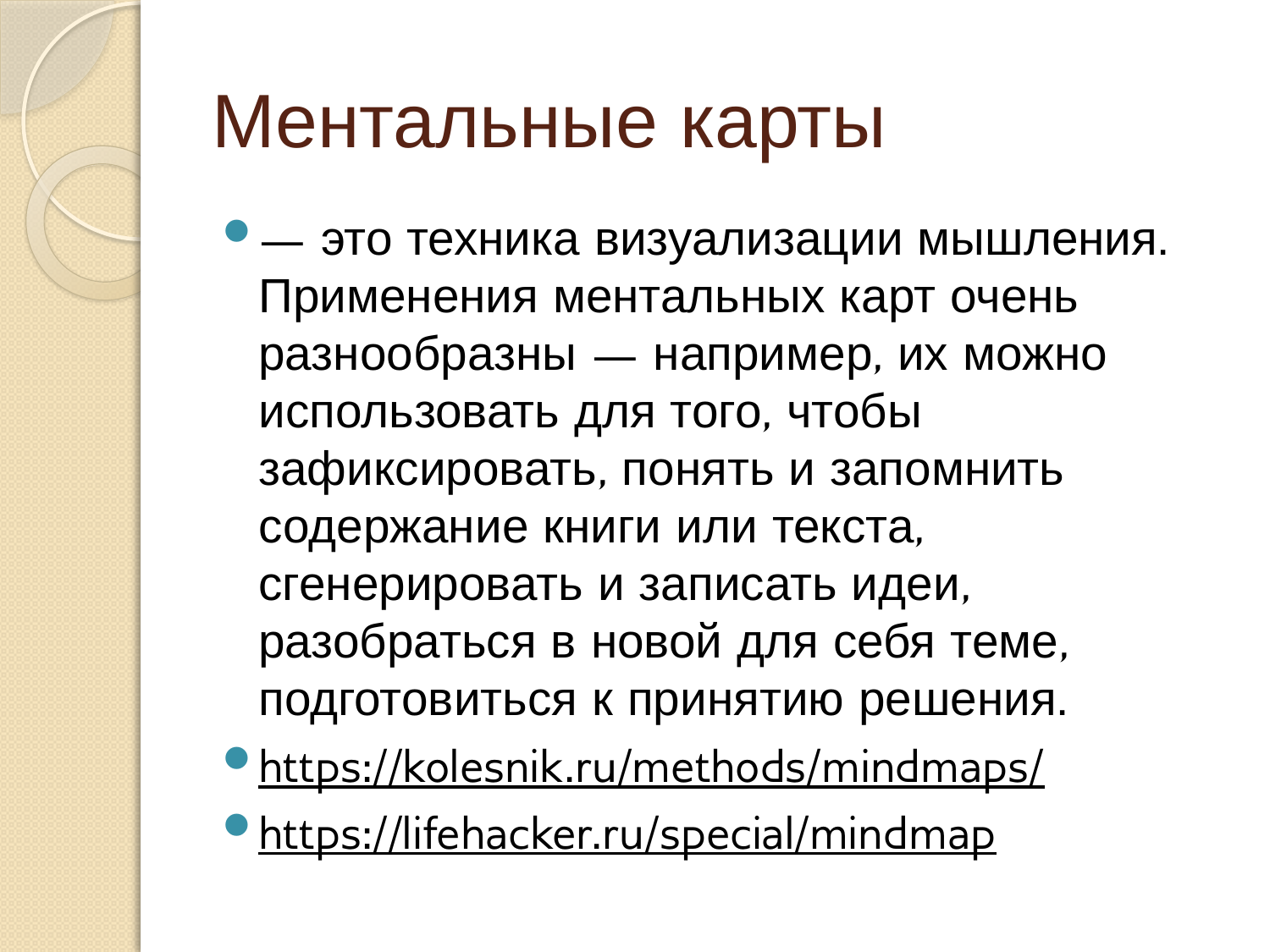

# Ментальные карты
— это техника визуализации мышления. Применения ментальных карт очень разнообразны — например, их можно использовать для того, чтобы зафиксировать, понять и запомнить содержание книги или текста, сгенерировать и записать идеи, разобраться в новой для себя теме, подготовиться к принятию решения.
https://kolesnik.ru/methods/mindmaps/
https://lifehacker.ru/special/mindmap